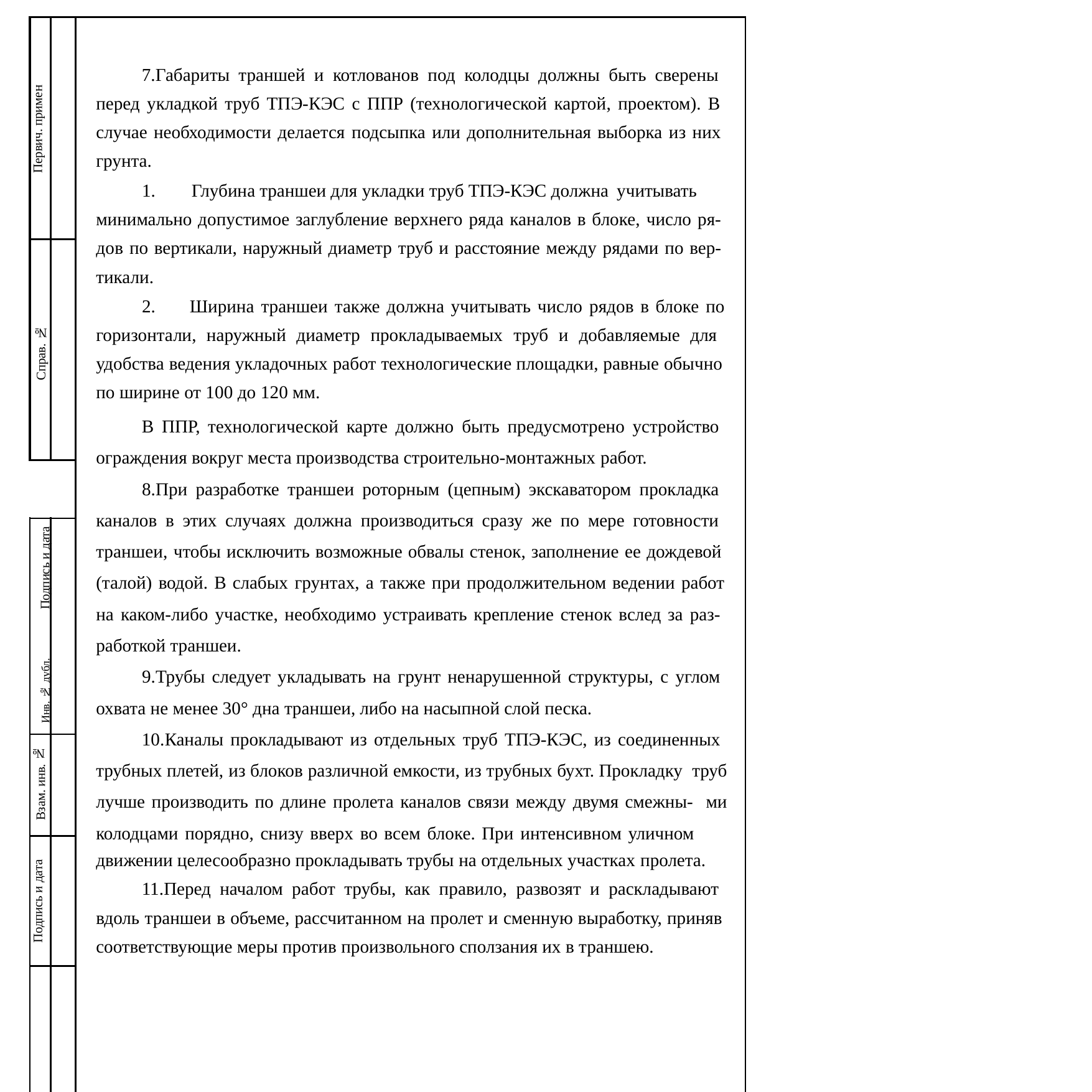

| Первич. примен |  | Габариты траншей и котлованов под колодцы должны быть сверены перед укладкой труб ТПЭ-КЭС с ППР (технологической картой, проектом). В случае необходимости делается подсыпка или дополнительная выборка из них грунта. Глубина траншеи для укладки труб ТПЭ-КЭС должна учитывать минимально допустимое заглубление верхнего ряда каналов в блоке, число ря- дов по вертикали, наружный диаметр труб и расстояние между рядами по вер- тикали. Ширина траншеи также должна учитывать число рядов в блоке по горизонтали, наружный диаметр прокладываемых труб и добавляемые для удобства ведения укладочных работ технологические площадки, равные обычно по ширине от 100 до 120 мм. В ППР, технологической карте должно быть предусмотрено устройство ограждения вокруг места производства строительно-монтажных работ. При разработке траншеи роторным (цепным) экскаватором прокладка каналов в этих случаях должна производиться сразу же по мере готовности траншеи, чтобы исключить возможные обвалы стенок, заполнение ее дождевой (талой) водой. В слабых грунтах, а также при продолжительном ведении работ на каком-либо участке, необходимо устраивать крепление стенок вслед за раз- работкой траншеи. Трубы следует укладывать на грунт ненарушенной структуры, с углом охвата не менее 30° дна траншеи, либо на насыпной слой песка. Каналы прокладывают из отдельных труб ТПЭ-КЭС, из соединенных трубных плетей, из блоков различной емкости, из трубных бухт. Прокладку труб лучше производить по длине пролета каналов связи между двумя смежны- ми колодцами порядно, снизу вверх во всем блоке. При интенсивном уличном движении целесообразно прокладывать трубы на отдельных участках пролета. Перед началом работ трубы, как правило, развозят и раскладывают вдоль траншеи в объеме, рассчитанном на пролет и сменную выработку, приняв соответствующие меры против произвольного сползания их в траншею. |  |  |  |  |  |  |
| --- | --- | --- | --- | --- | --- | --- | --- | --- |
| Справ. № |  |  |  |  |  |  |  |  |
|  |  |  |  |  |  |  |  |  |
| Инв. № дубл. Подпись и дата |  |  |  |  |  |  |  |  |
| Взам. инв. № |  |  |  |  |  |  |  |  |
| Подпись и дата |  |  |  |  |  |  |  |  |
| Инв. № подл |  |  |  |  |  |  |  |  |
|  |  |  |  |  |  |  | ТПЭ-КЭС. Техническая информация для проектирования | лист |
|  |  |  |  |  |  |  |  |  |
|  |  |  |  |  |  |  |  | 12 |
|  |  | Изм | Лист | № документа | Подпись | Дата |  |  |